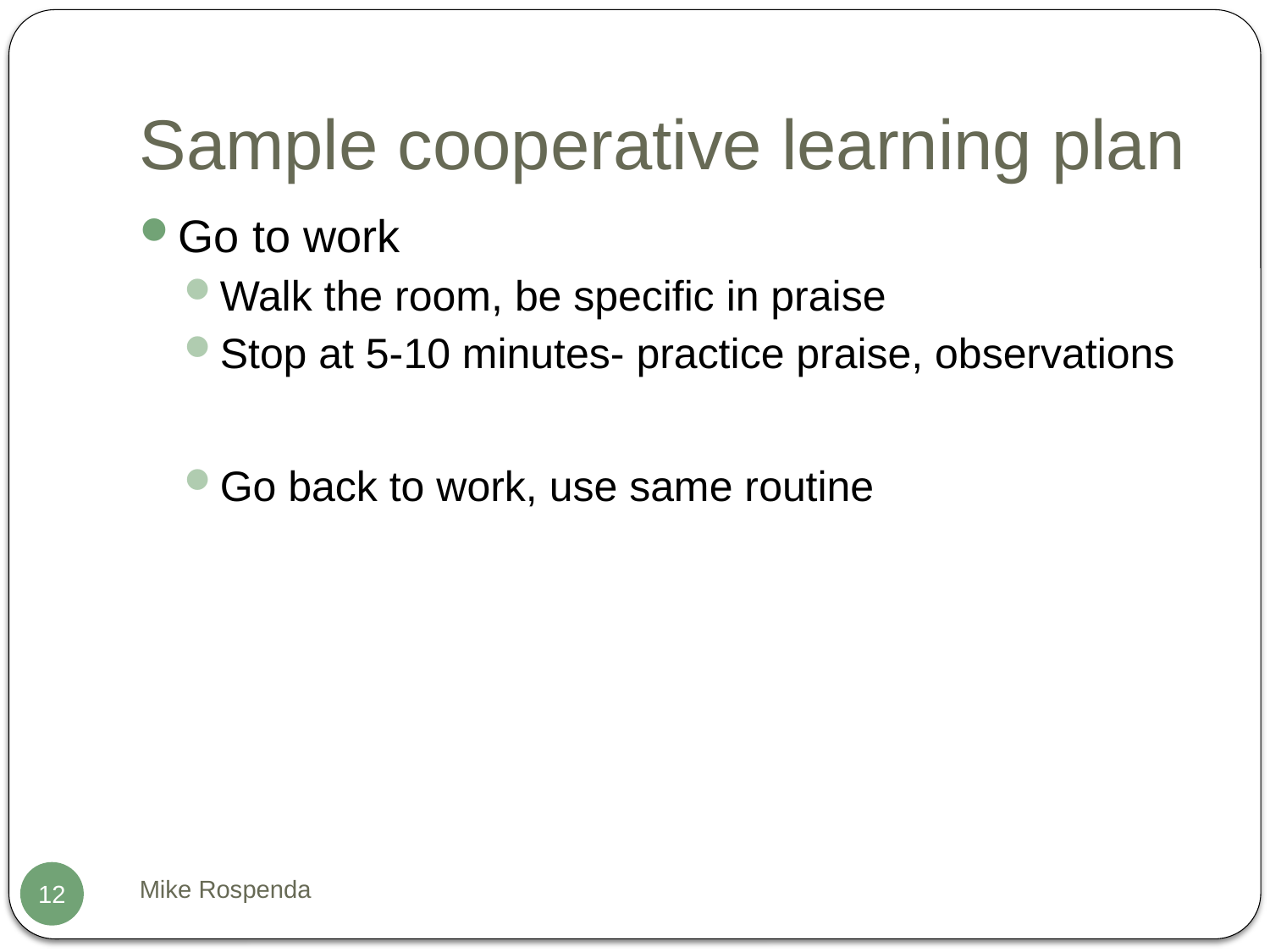

# Sample cooperative learning plan
Go to work
Walk the room, be specific in praise
Stop at 5-10 minutes- practice praise, observations

Go back to work, use same routine
Mike Rospenda
12